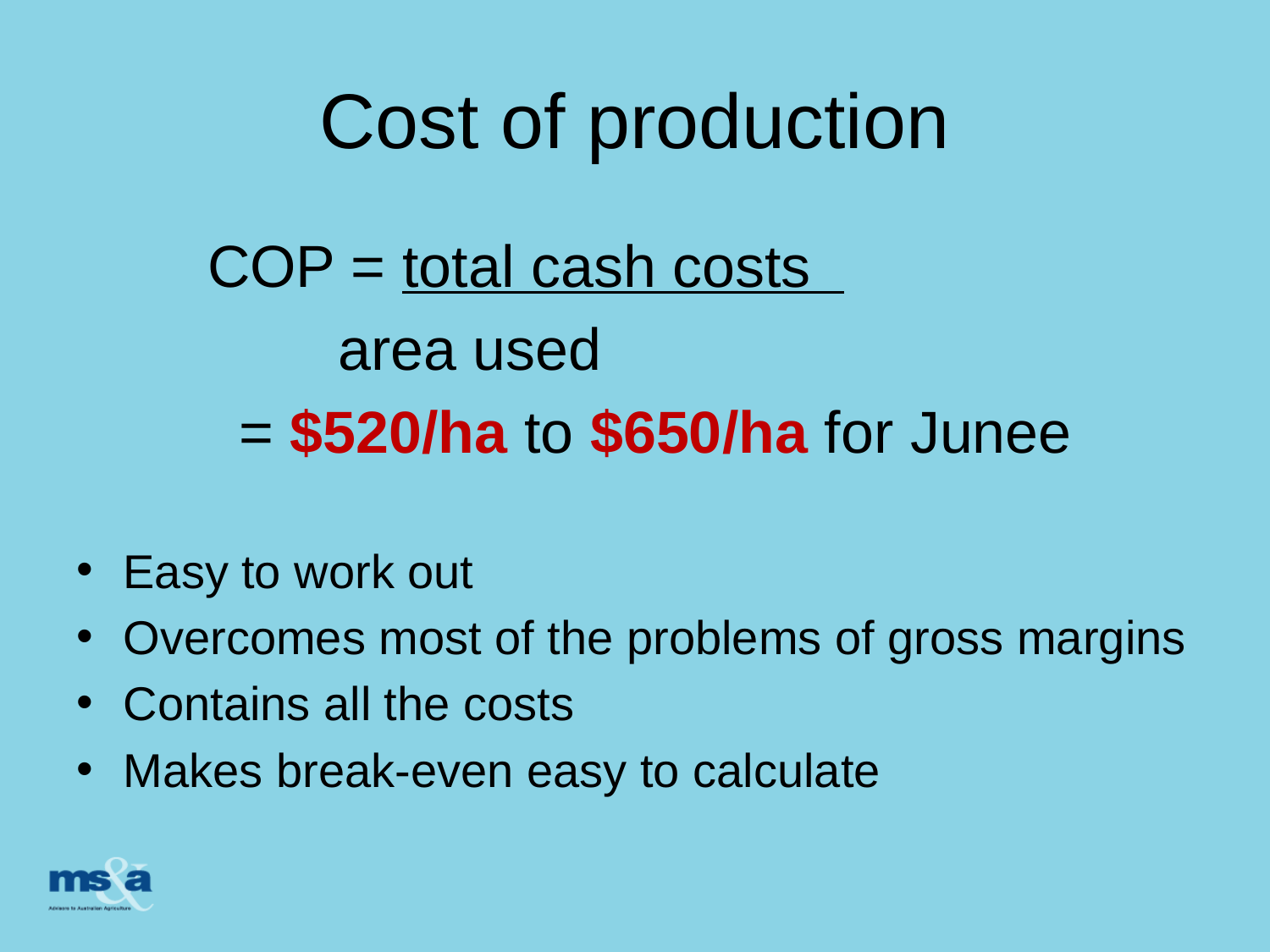

# Cost of production
          COP = total cash costs
		             area used
		       = $520/ha to $650/ha for Junee

Easy to work out
Overcomes most of the problems of gross margins
Contains all the costs
Makes break-even easy to calculate